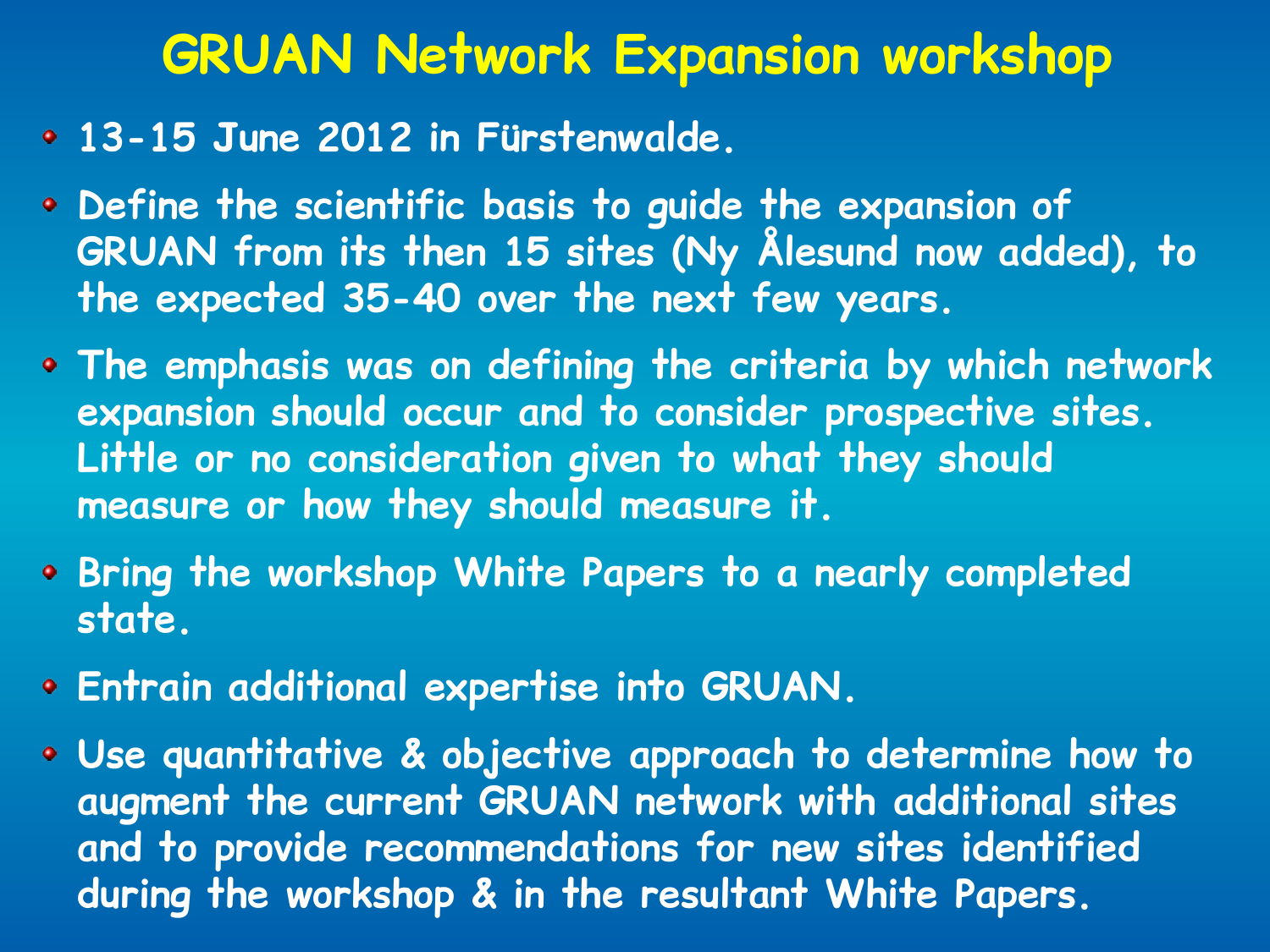

GRUAN Network Expansion workshop
13-15 June 2012 in Fürstenwalde.
Define the scientific basis to guide the expansion of GRUAN from its then 15 sites (Ny Ålesund now added), to the expected 35-40 over the next few years.
The emphasis was on defining the criteria by which network expansion should occur and to consider prospective sites. Little or no consideration given to what they should measure or how they should measure it.
Bring the workshop White Papers to a nearly completed state.
Entrain additional expertise into GRUAN.
Use quantitative & objective approach to determine how to augment the current GRUAN network with additional sites and to provide recommendations for new sites identified during the workshop & in the resultant White Papers.